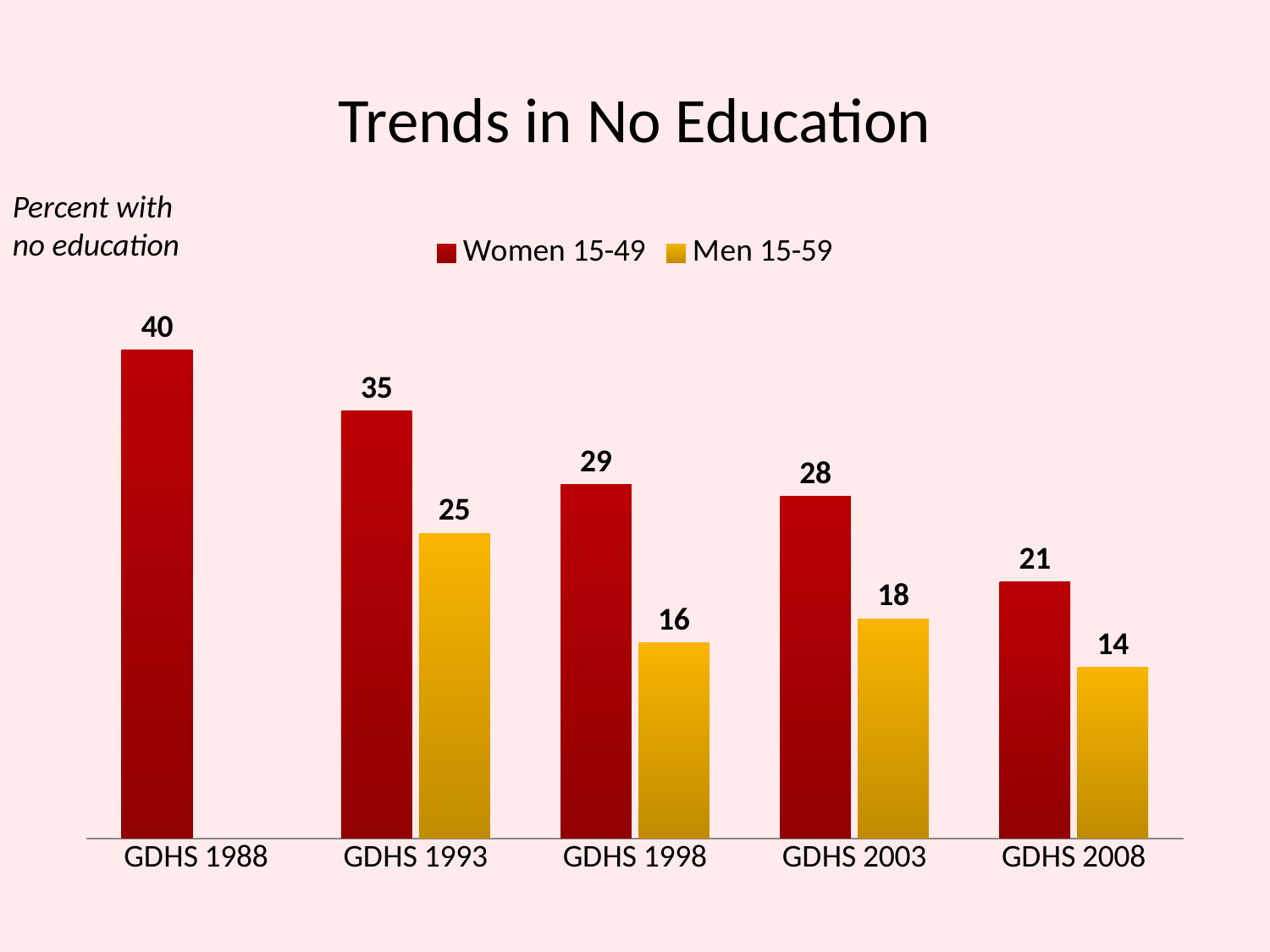

# Trends in No Education
Percent with no education

### Chart

| Category | Women 15-49 | Men 15-59 |
|---|---|---|
| GDHS 1988 | 40.0 | None |
| GDHS 1993 | 35.0 | 25.0 |
| GDHS 1998 | 29.0 | 16.0 |
| GDHS 2003 | 28.0 | 18.0 |
| GDHS 2008 | 21.0 | 14.0 |